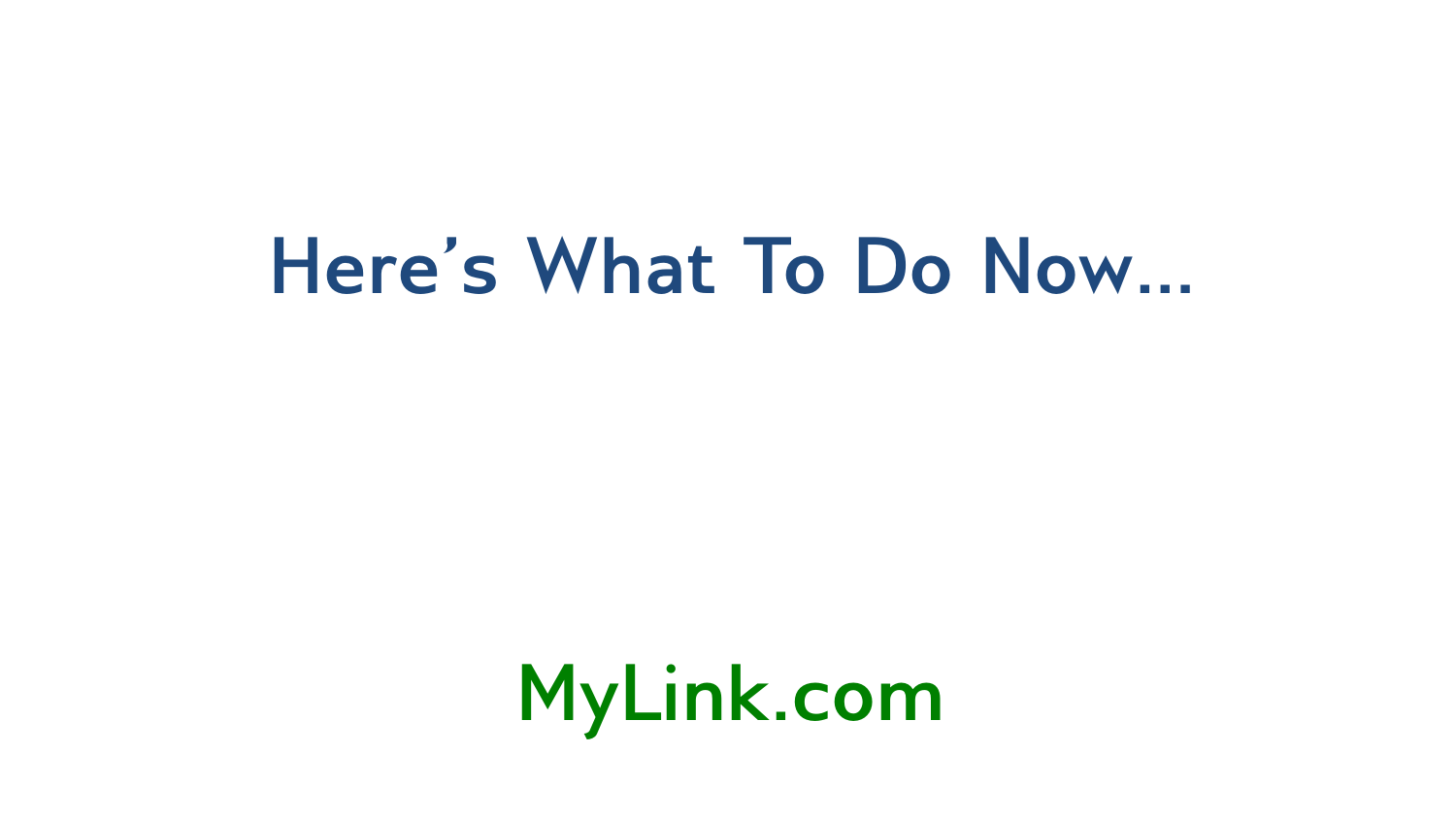

# Here’s What To Do Now…
MyLink.com